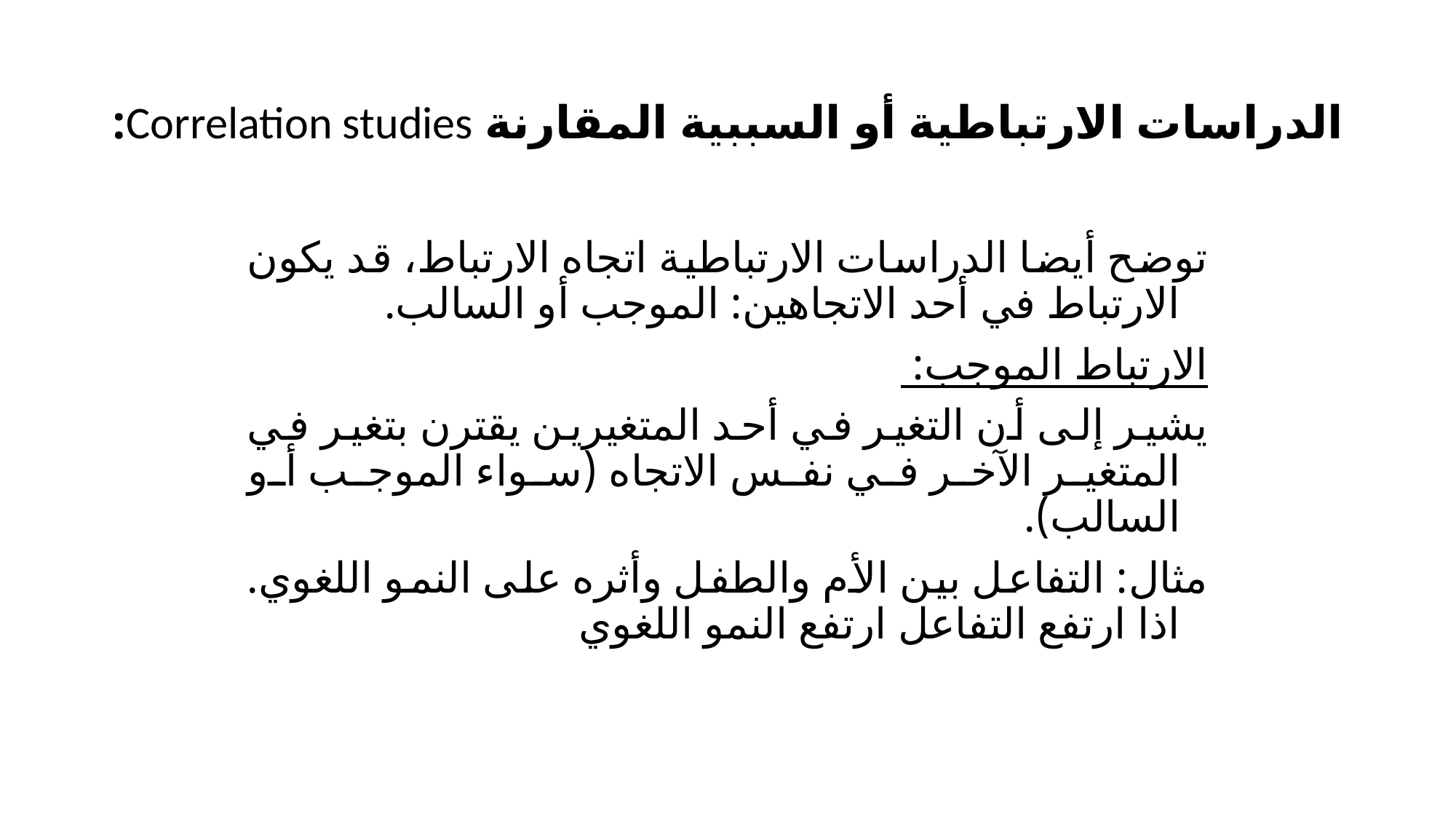

# الدراسات الارتباطية أو السببية المقارنة Correlation studies:
توضح أيضا الدراسات الارتباطية اتجاه الارتباط، قد يكون الارتباط في أحد الاتجاهين: الموجب أو السالب.
الارتباط الموجب:
يشير إلى أن التغير في أحد المتغيرين يقترن بتغير في المتغير الآخر في نفس الاتجاه (سواء الموجب أو السالب).
مثال: التفاعل بين الأم والطفل وأثره على النمو اللغوي. اذا ارتفع التفاعل ارتفع النمو اللغوي